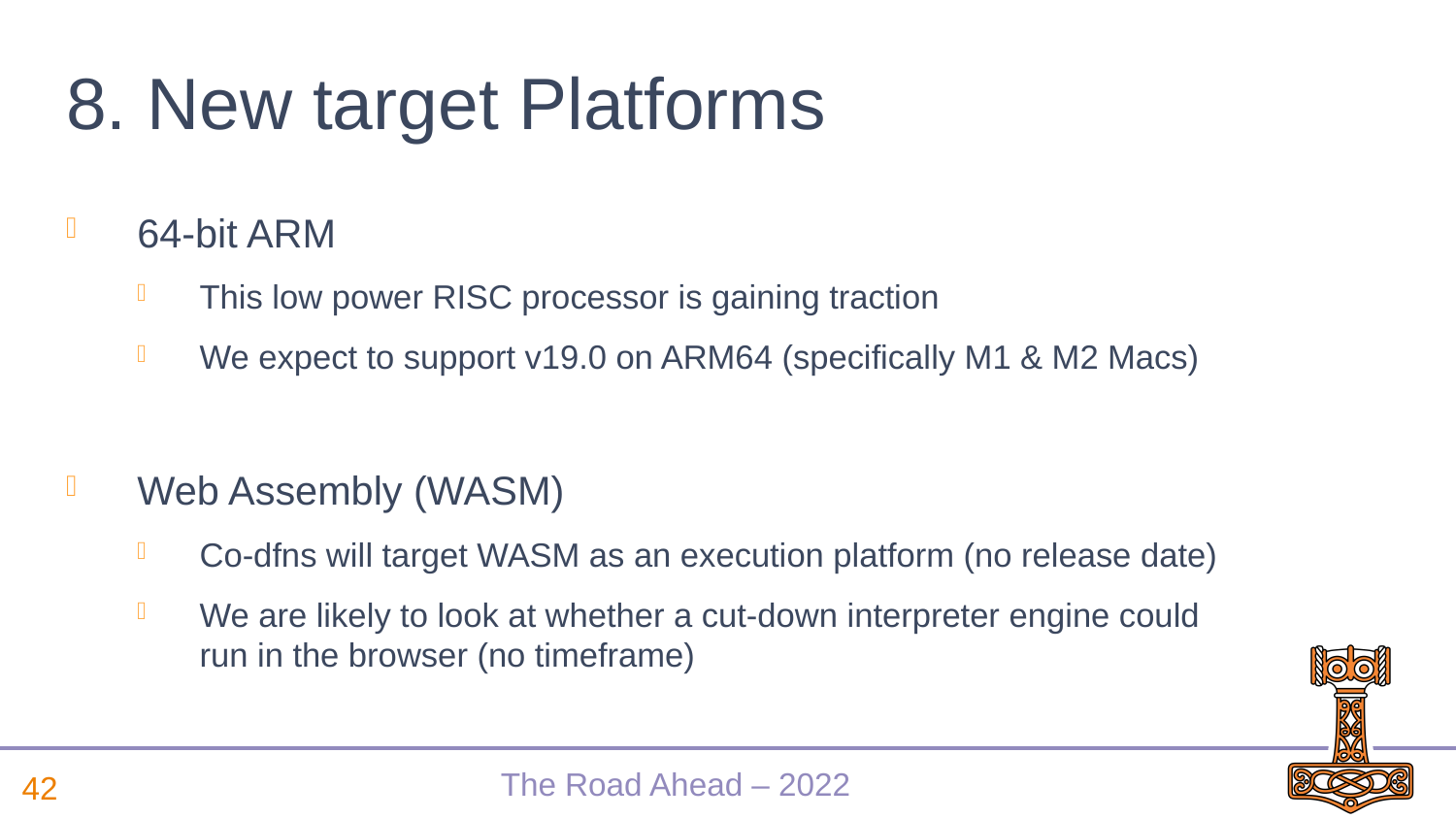

# 8. New target Platforms
64-bit ARM
This low power RISC processor is gaining traction
We expect to support v19.0 on ARM64 (specifically M1 & M2 Macs)

Web Assembly (WASM)
Co-dfns will target WASM as an execution platform (no release date)
We are likely to look at whether a cut-down interpreter engine could run in the browser (no timeframe)